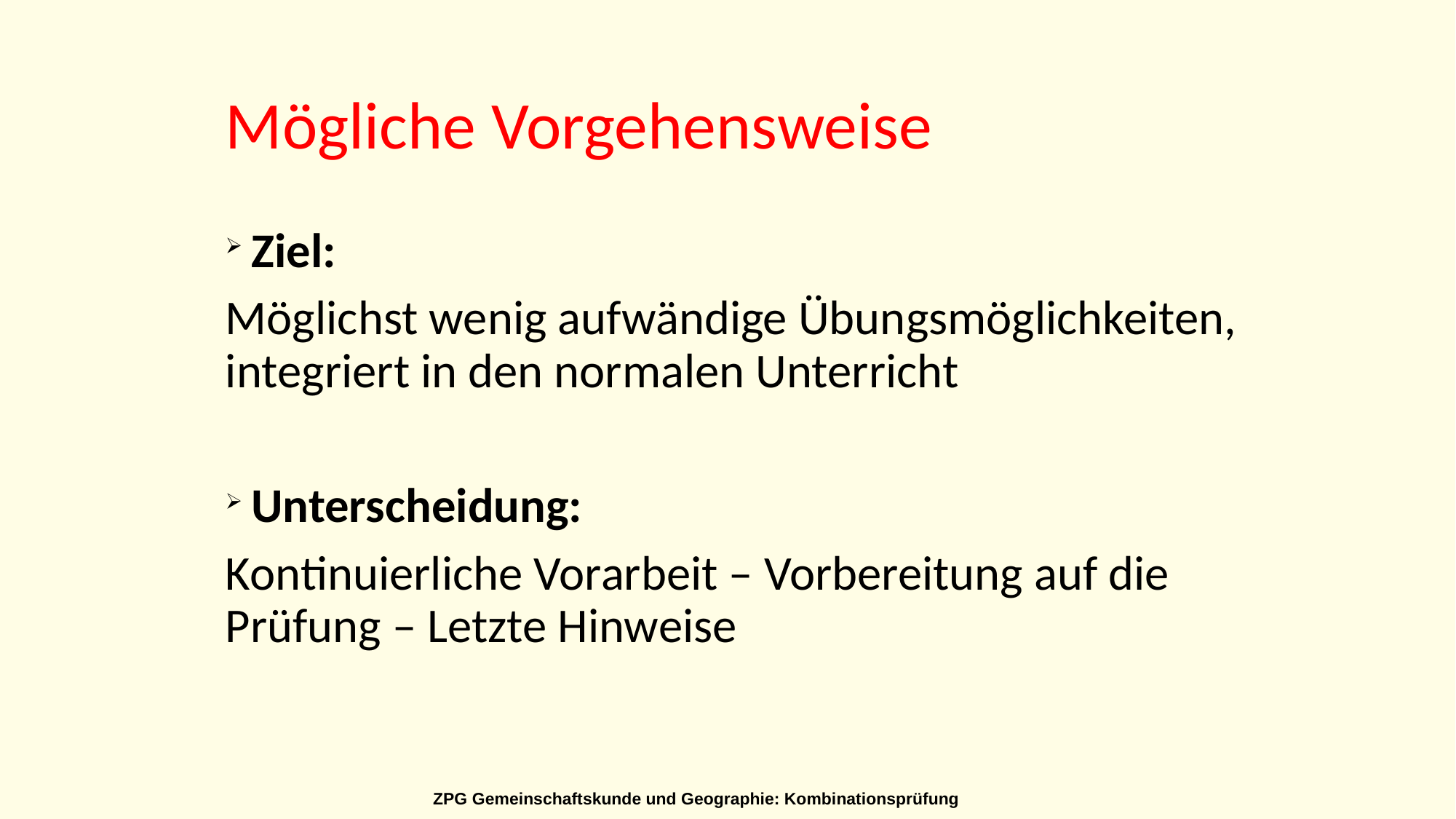

Mögliche Vorgehensweise
Ziel:
Möglichst wenig aufwändige Übungsmöglichkeiten, integriert in den normalen Unterricht

Unterscheidung:
Kontinuierliche Vorarbeit – Vorbereitung auf die Prüfung – Letzte Hinweise